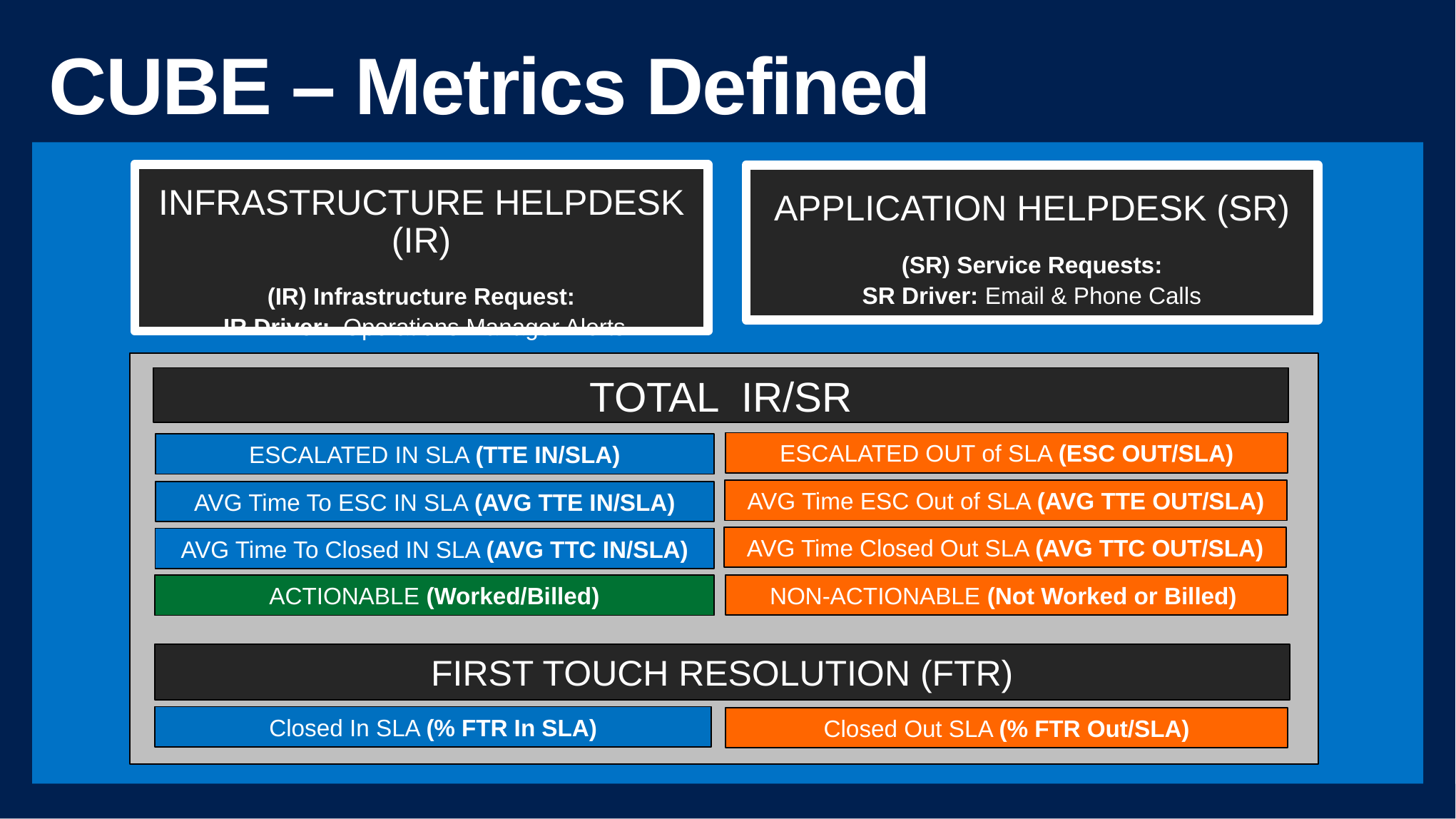

# CUBE – Metrics Defined

INFRASTRUCTURE HELPDESK (IR)

(IR) Infrastructure Request:
 IR Driver:  Operations Manager Alerts

APPLICATION HELPDESK (SR)

(SR) Service Requests:
SR Driver: Email & Phone Calls

TOTAL  IR/SR
ESCALATED OUT of SLA (ESC OUT/SLA)
ESCALATED IN SLA (TTE IN/SLA)
AVG Time ESC Out of SLA (AVG TTE OUT/SLA)
AVG Time To ESC IN SLA (AVG TTE IN/SLA)
AVG Time Closed Out SLA (AVG TTC OUT/SLA)
AVG Time To Closed IN SLA (AVG TTC IN/SLA)
NON-ACTIONABLE (Not Worked or Billed)
ACTIONABLE (Worked/Billed)
FIRST TOUCH RESOLUTION (FTR)
Closed In SLA (% FTR In SLA)
Closed Out SLA (% FTR Out/SLA)